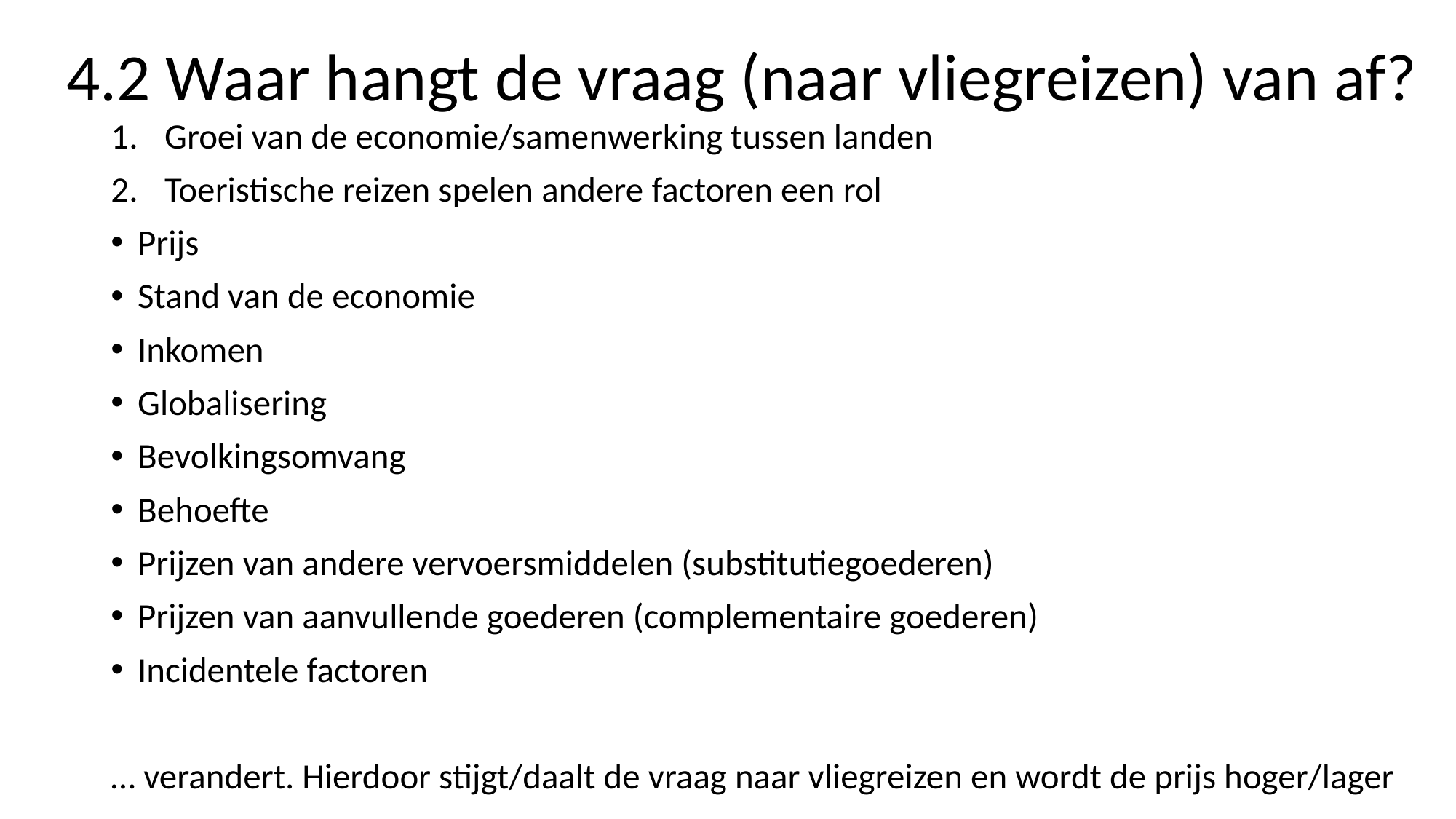

# 4.2 Waar hangt de vraag (naar vliegreizen) van af?
Groei van de economie/samenwerking tussen landen
Toeristische reizen spelen andere factoren een rol
Prijs
Stand van de economie
Inkomen
Globalisering
Bevolkingsomvang
Behoefte
Prijzen van andere vervoersmiddelen (substitutiegoederen)
Prijzen van aanvullende goederen (complementaire goederen)
Incidentele factoren

… verandert. Hierdoor stijgt/daalt de vraag naar vliegreizen en wordt de prijs hoger/lager